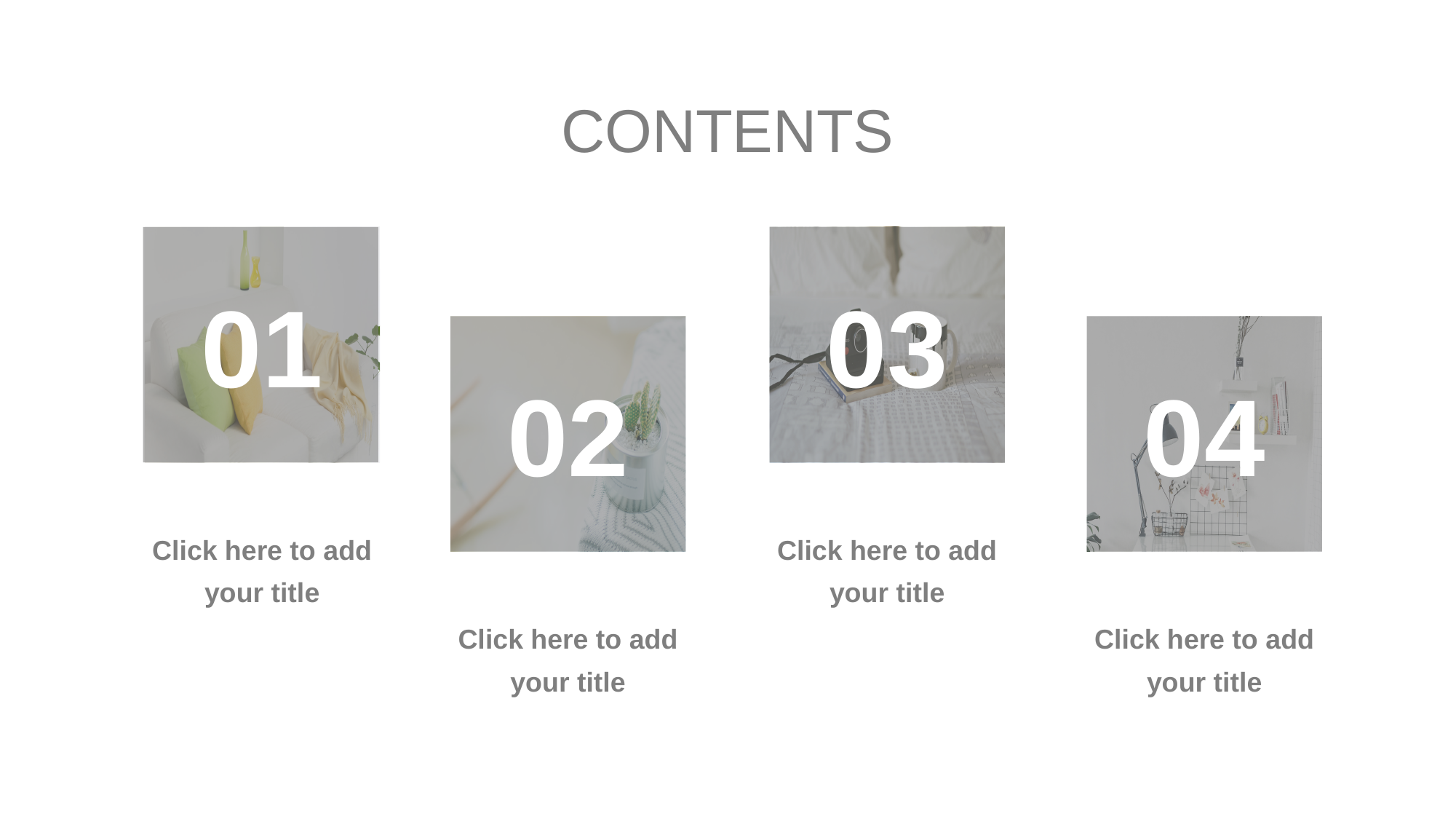

CONTENTS

01

03

02

04
Click here to add your title
Click here to add your title
Click here to add your title
Click here to add your title